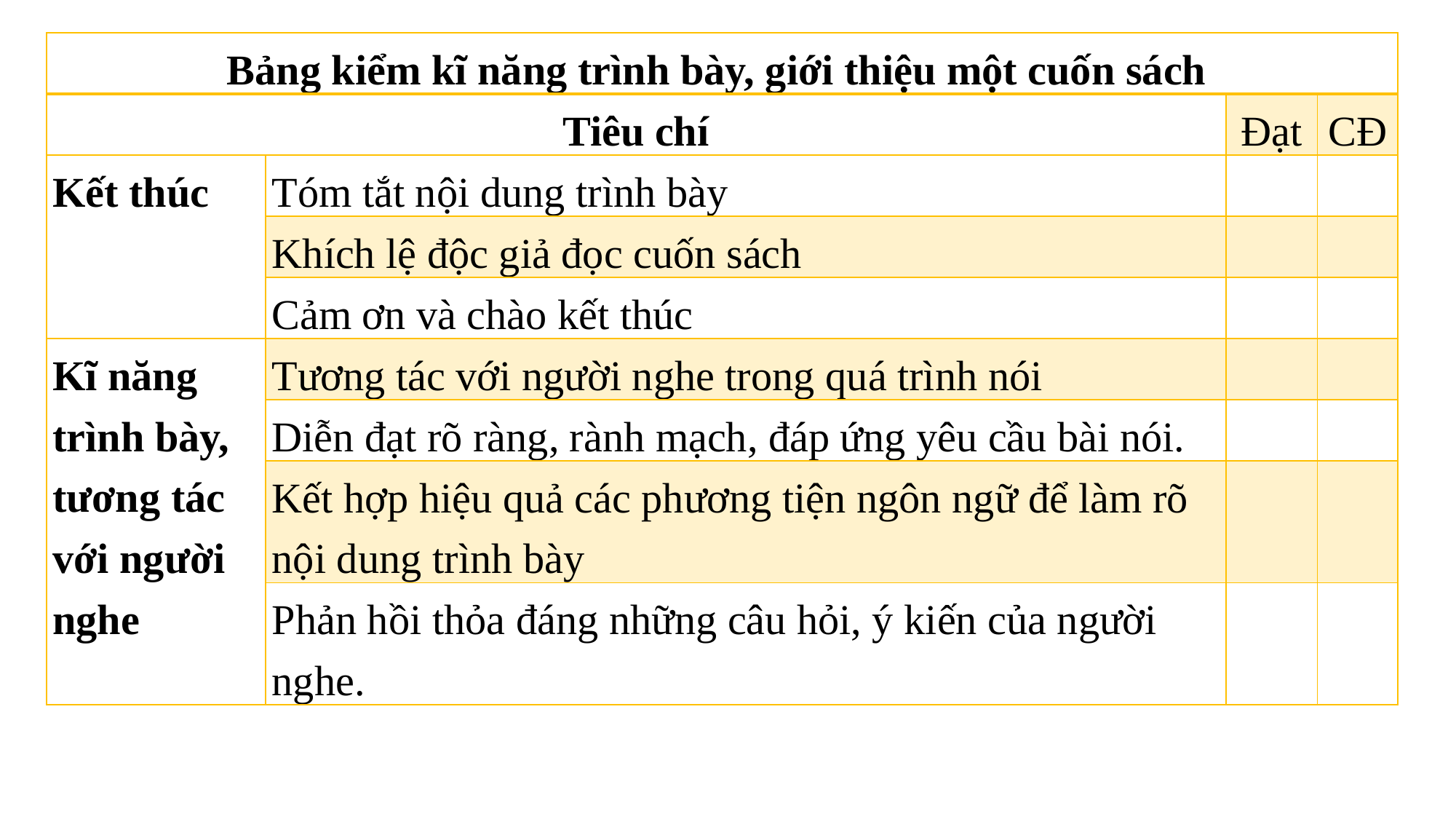

| Bảng kiểm kĩ năng trình bày, giới thiệu một cuốn sách |  |  |  |
| --- | --- | --- | --- |
| Tiêu chí |  | Đạt | CĐ |
| Kết thúc | Tóm tắt nội dung trình bày |  |  |
|  | Khích lệ độc giả đọc cuốn sách |  |  |
|  | Cảm ơn và chào kết thúc |  |  |
| Kĩ năng trình bày, tương tác với người nghe | Tương tác với người nghe trong quá trình nói |  |  |
|  | Diễn đạt rõ ràng, rành mạch, đáp ứng yêu cầu bài nói. |  |  |
|  | Kết hợp hiệu quả các phương tiện ngôn ngữ để làm rõ nội dung trình bày |  |  |
|  | Phản hồi thỏa đáng những câu hỏi, ý kiến của người nghe. |  |  |